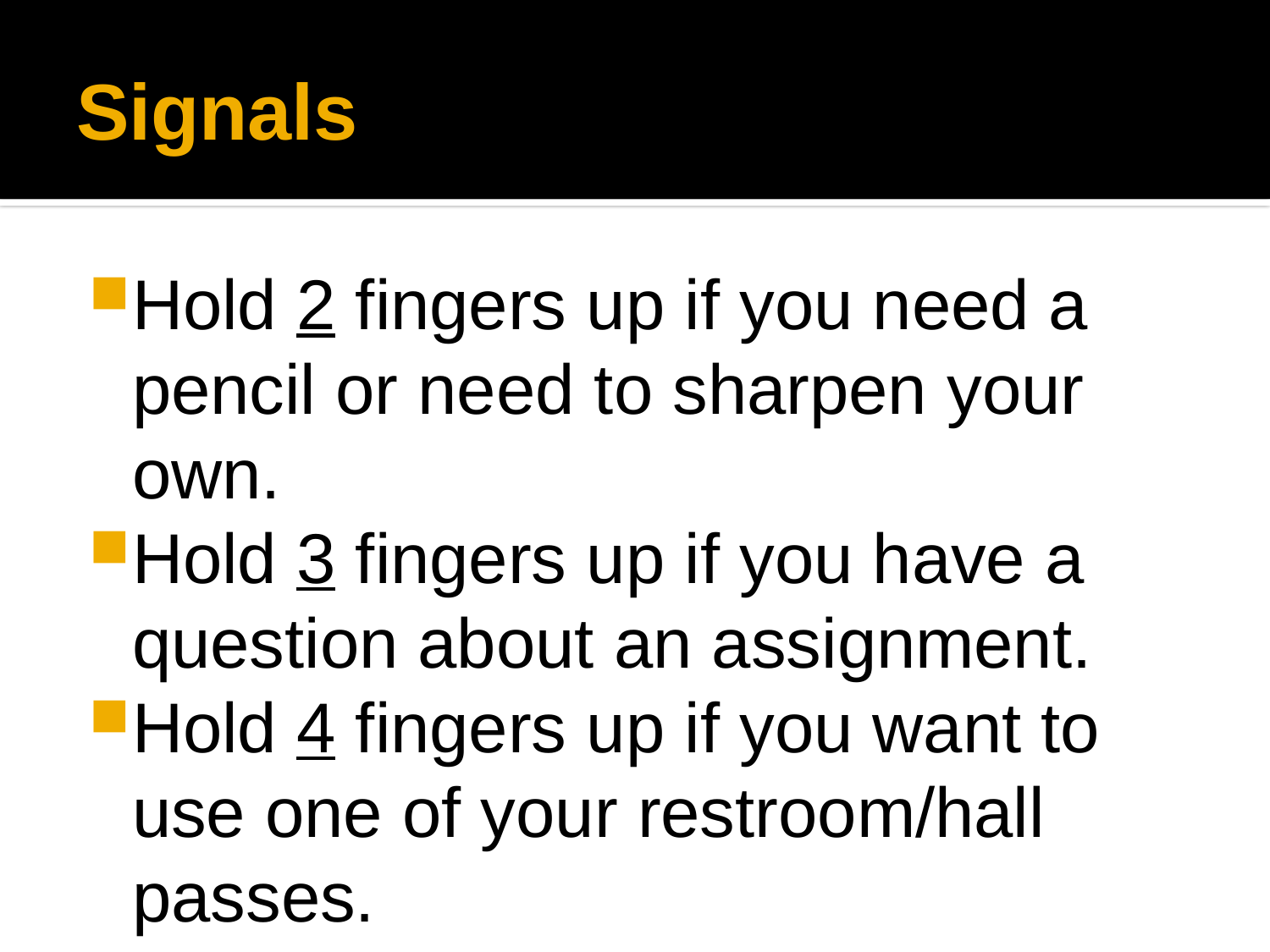

# Signals
Hold 2 fingers up if you need a pencil or need to sharpen your own.
Hold 3 fingers up if you have a
question about an assignment.
Hold 4 fingers up if you want to use one of your restroom/hall passes.